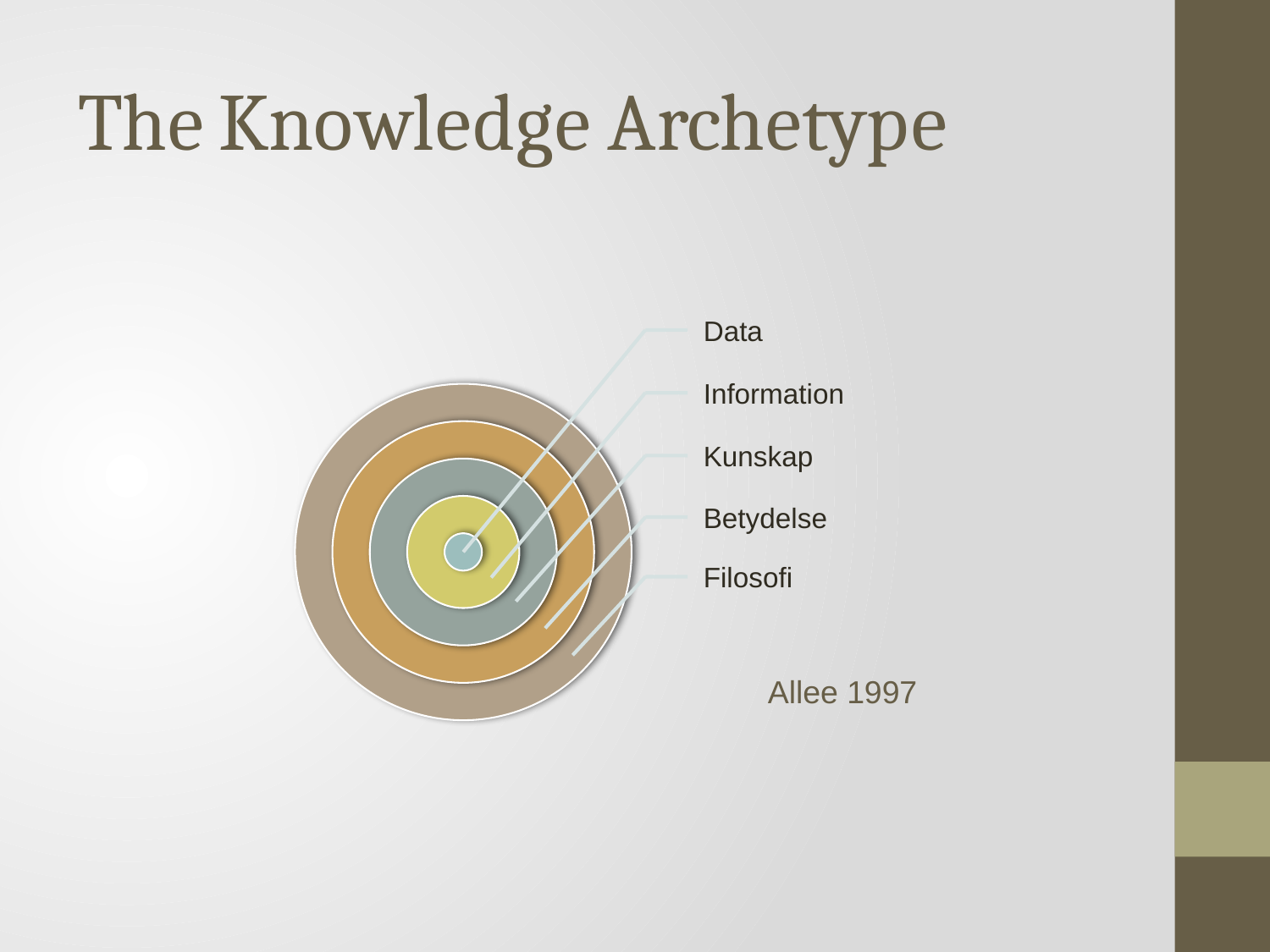

# The Knowledge Archetype
Data
Information
Kunskap
Betydelse
Filosofi
Allee 1997